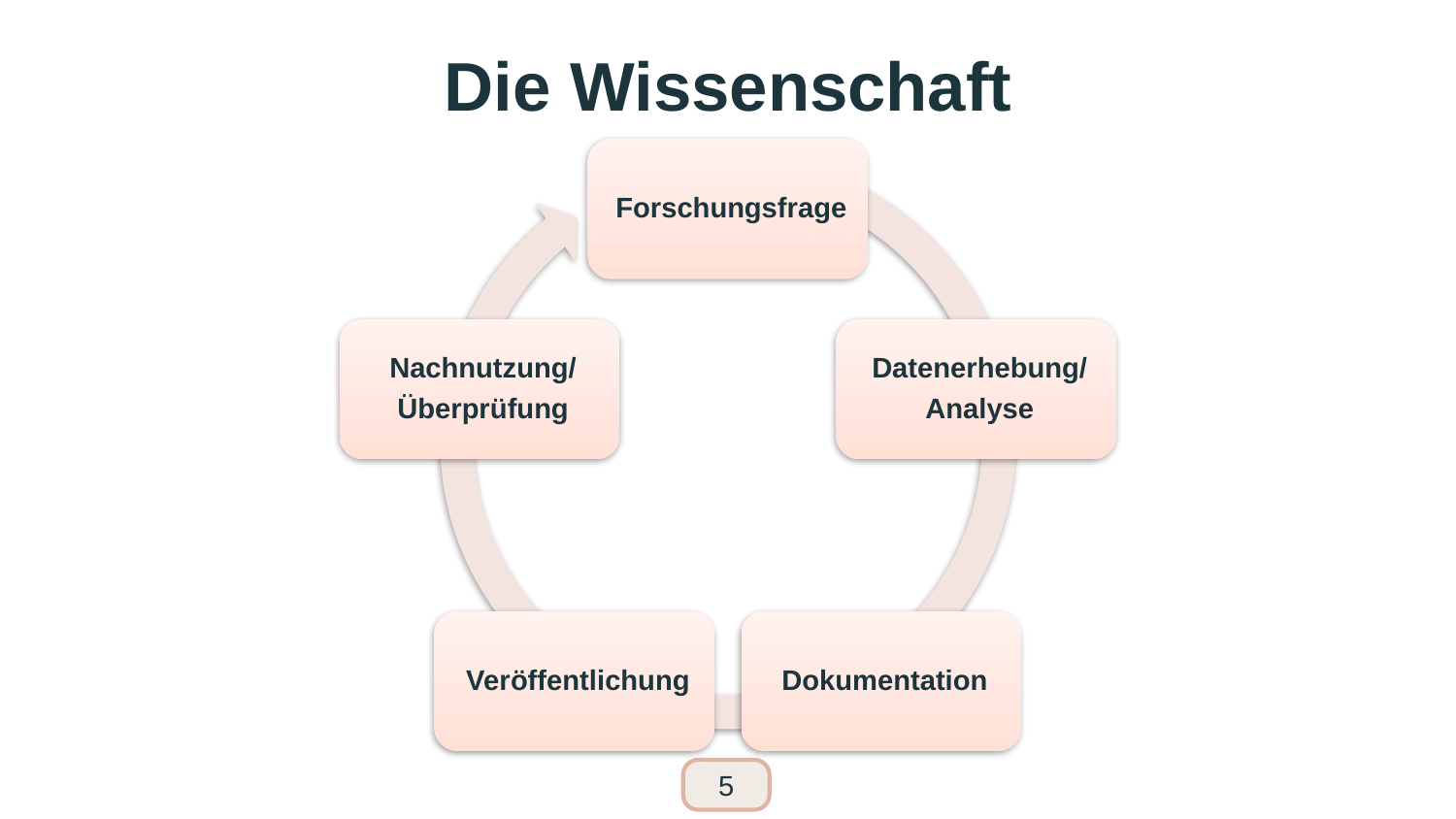

# Die Wissenschaft
Forschungsfrage
Datenerhebung/
Analyse
Dokumentation
Veröffentlichung
Nachnutzung/
Überprüfung